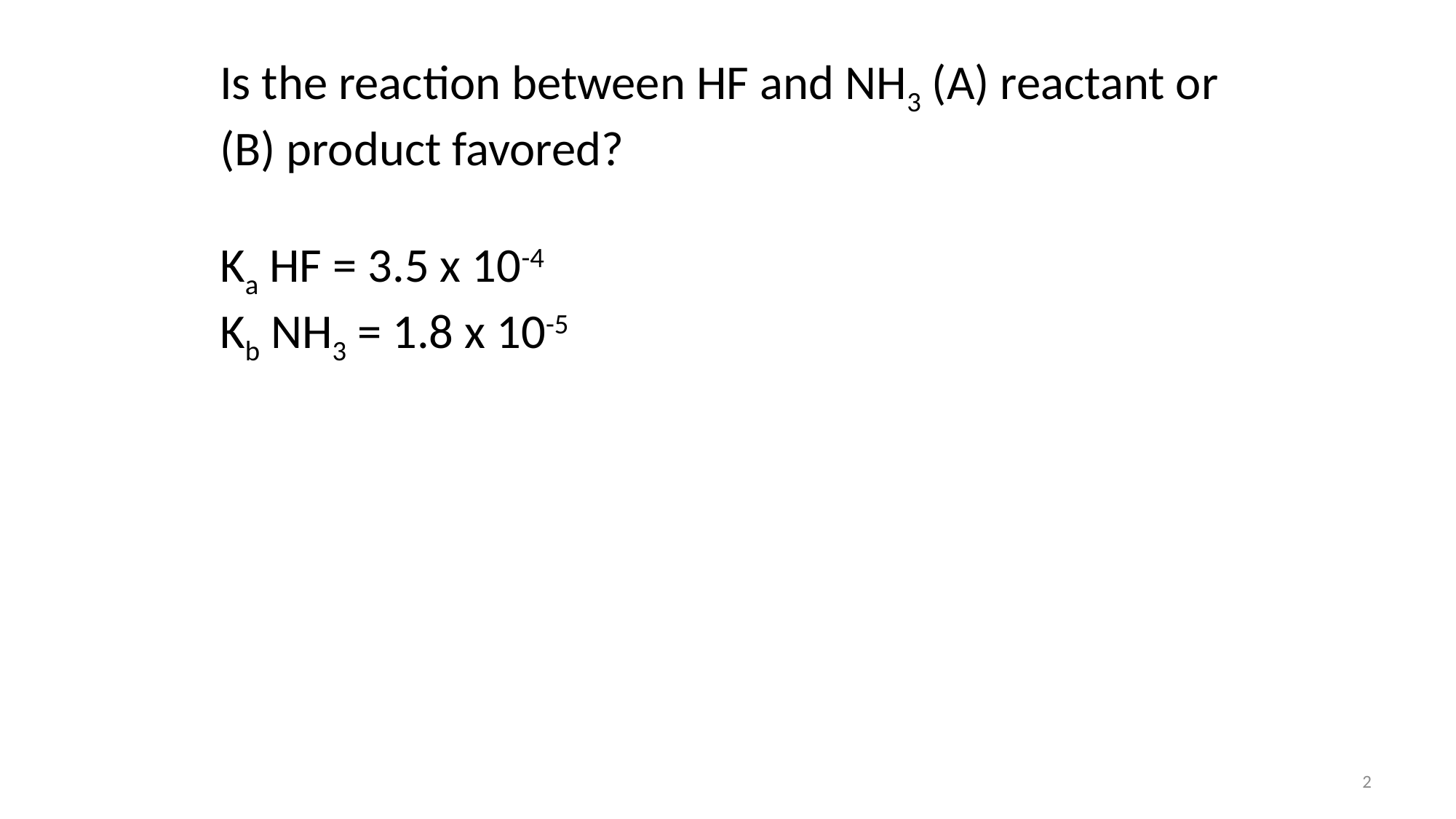

Is the reaction between HF and NH3 (A) reactant or (B) product favored?

Ka HF = 3.5 x 10-4
Kb NH3 = 1.8 x 10-5
2